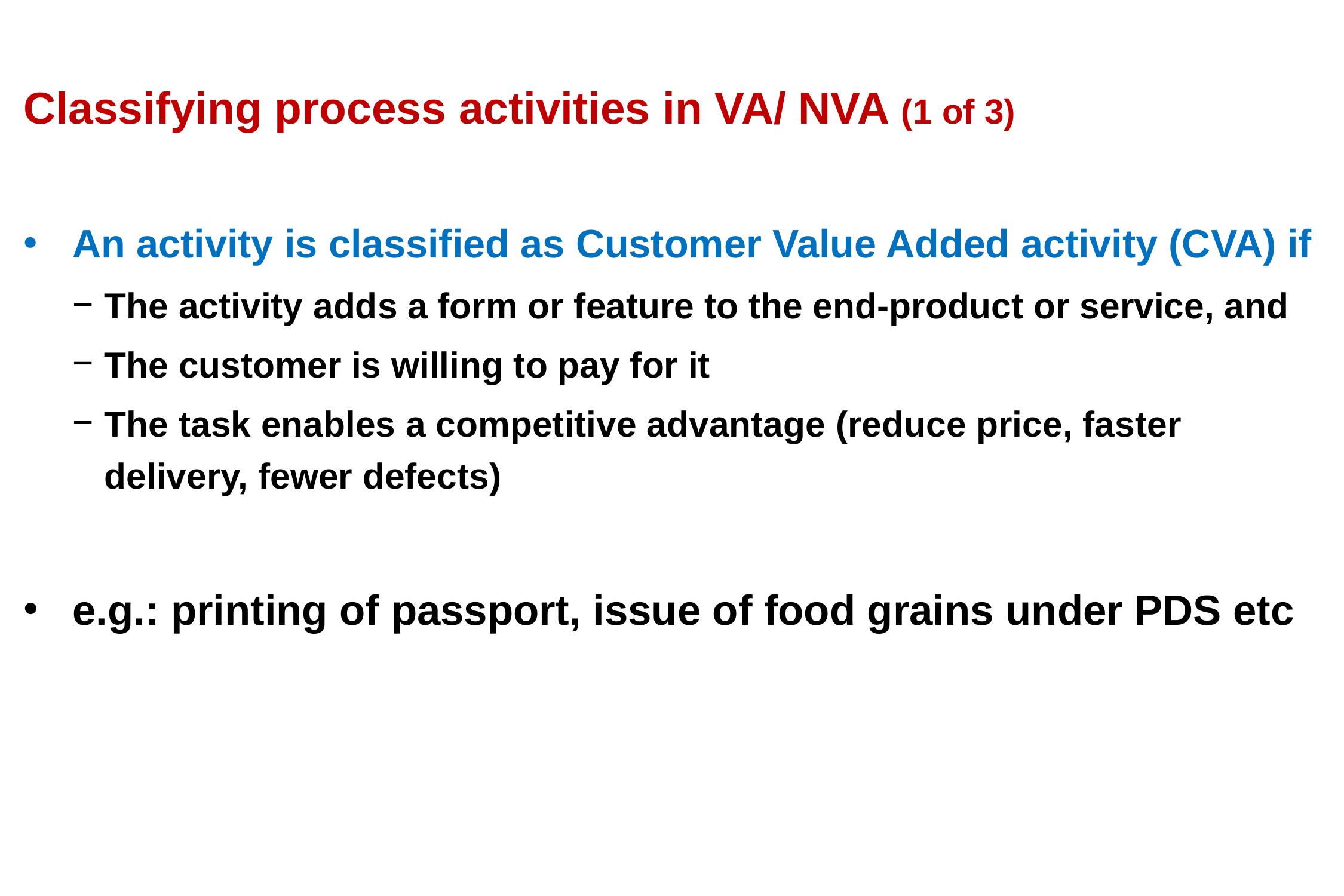

# Classifying process activities in VA/ NVA (1 of 3)
An activity is classified as Customer Value Added activity (CVA) if
The activity adds a form or feature to the end-product or service, and
The customer is willing to pay for it
The task enables a competitive advantage (reduce price, faster delivery, fewer defects)

e.g.: printing of passport, issue of food grains under PDS etc